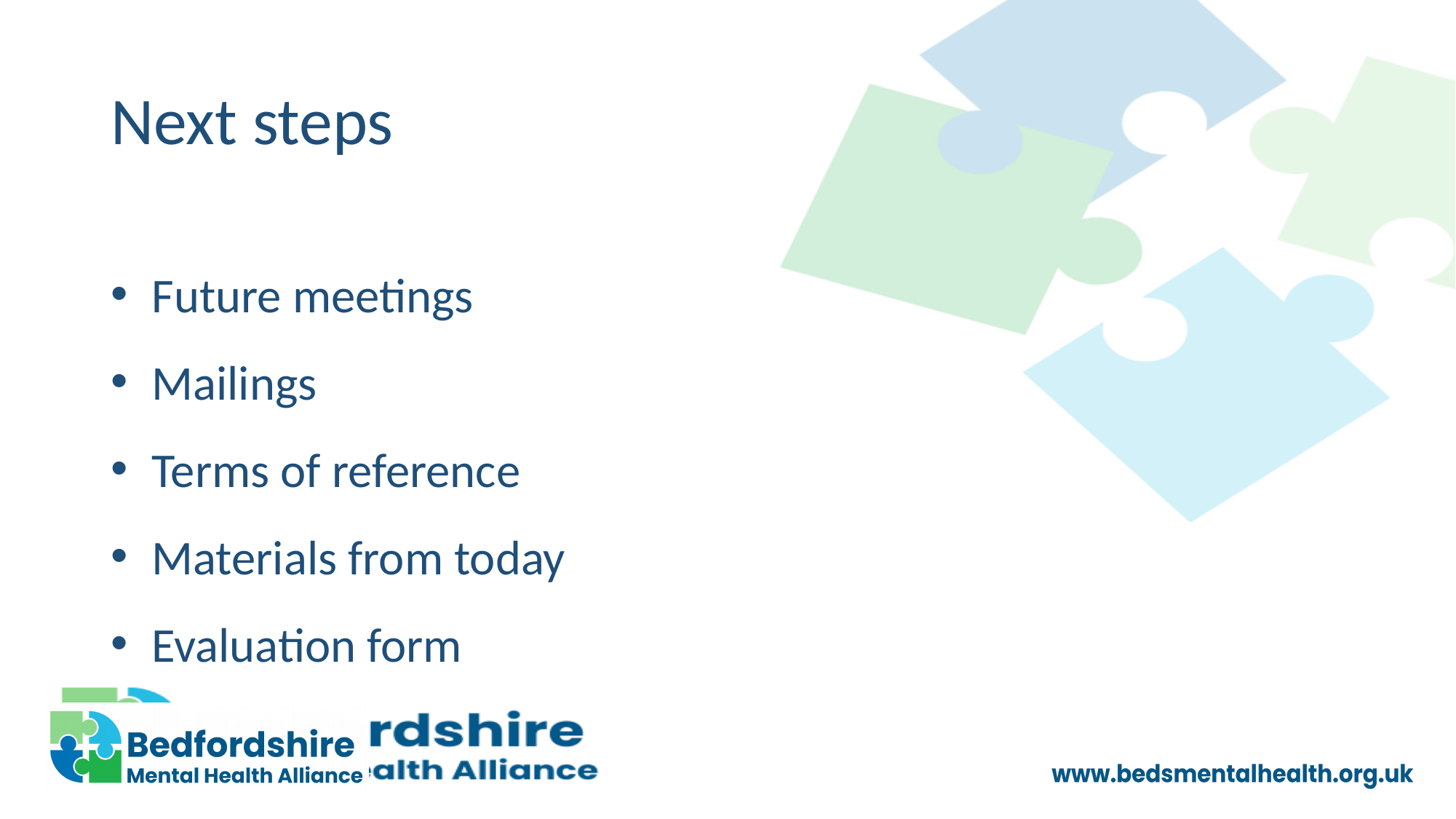

# Next steps
Future meetings
Mailings
Terms of reference
Materials from today
Evaluation form